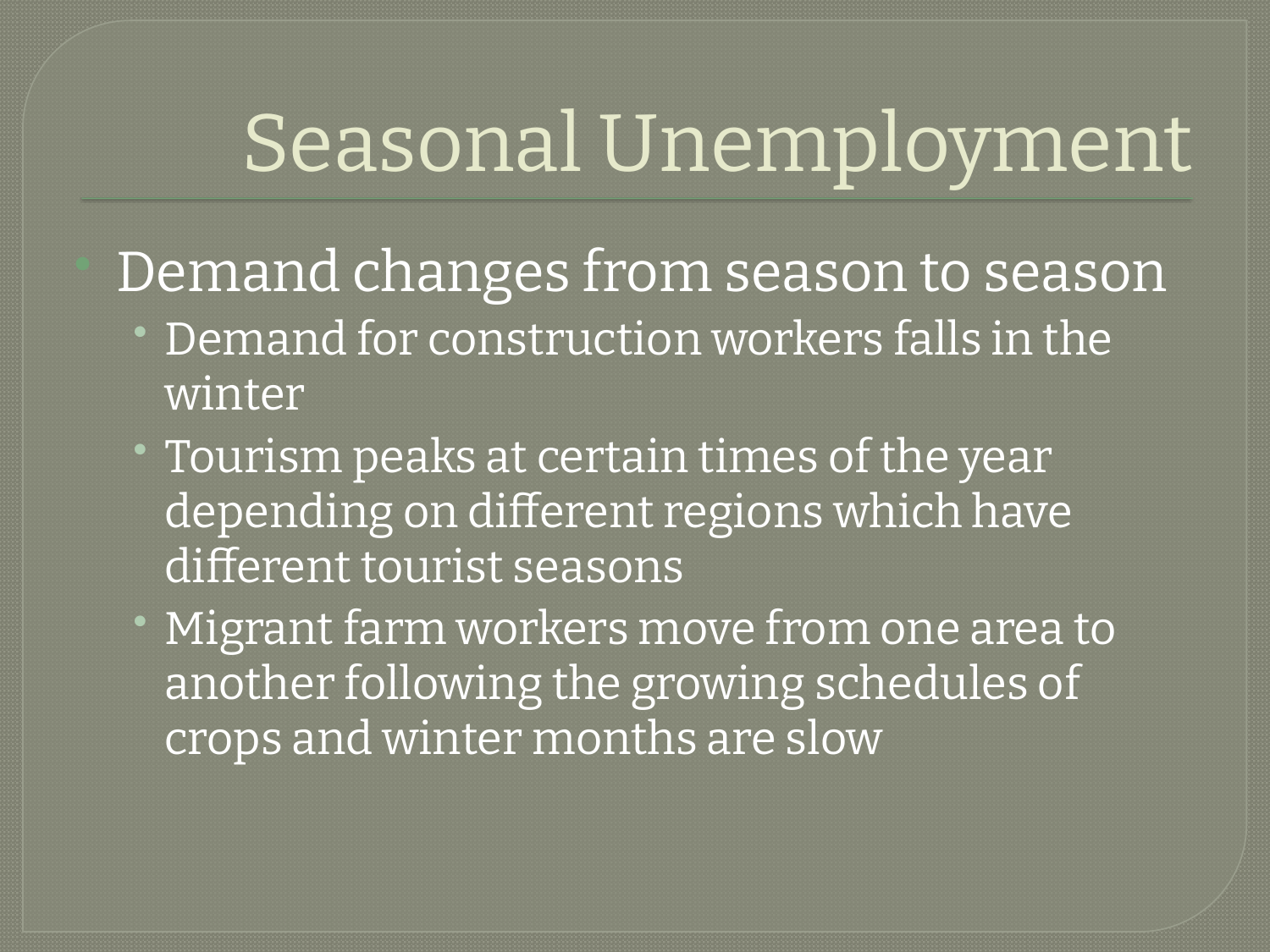

# Seasonal Unemployment
Demand changes from season to season
Demand for construction workers falls in the winter
Tourism peaks at certain times of the year depending on different regions which have different tourist seasons
Migrant farm workers move from one area to another following the growing schedules of crops and winter months are slow